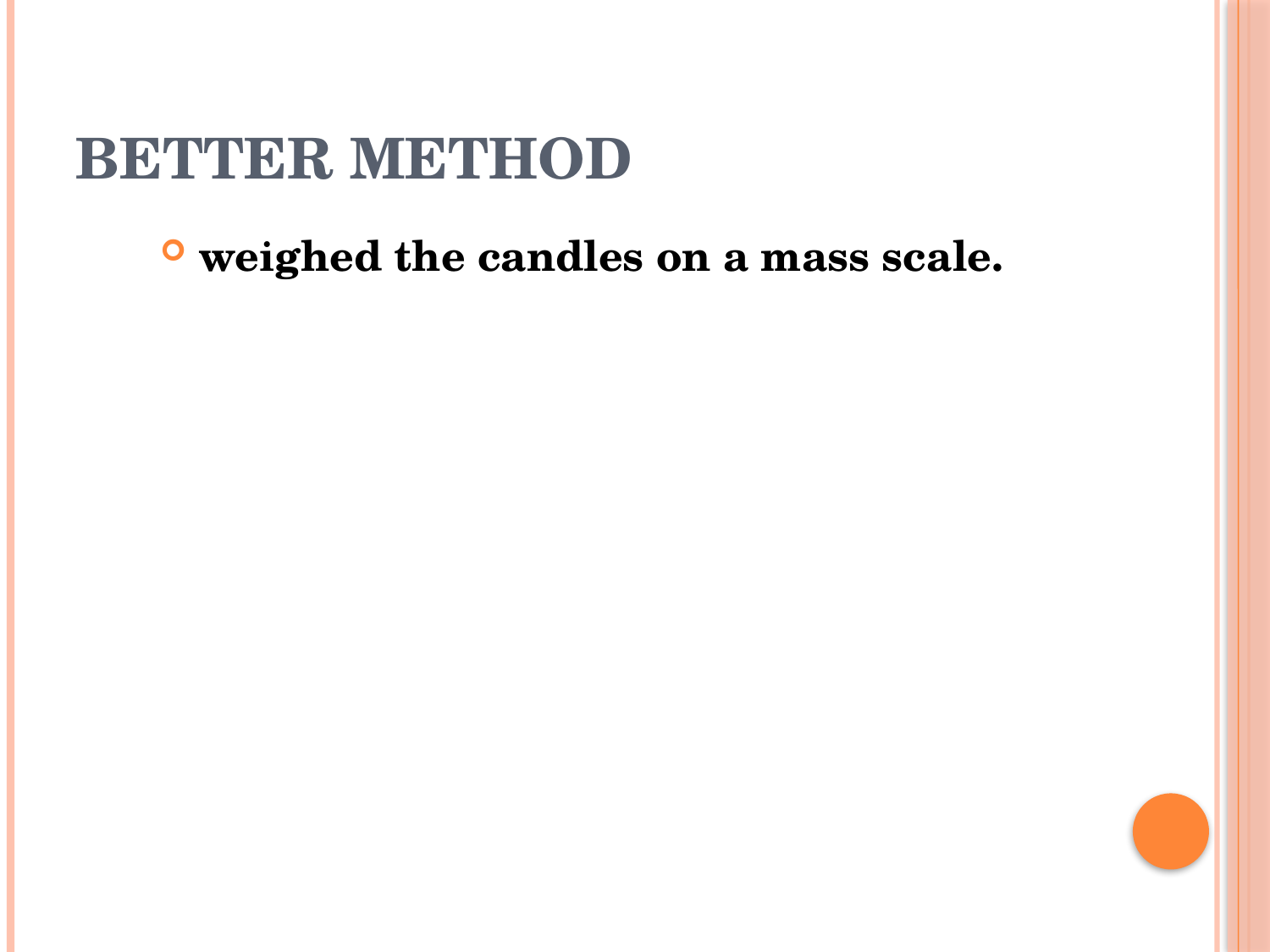

# Better method
weighed the candles on a mass scale.